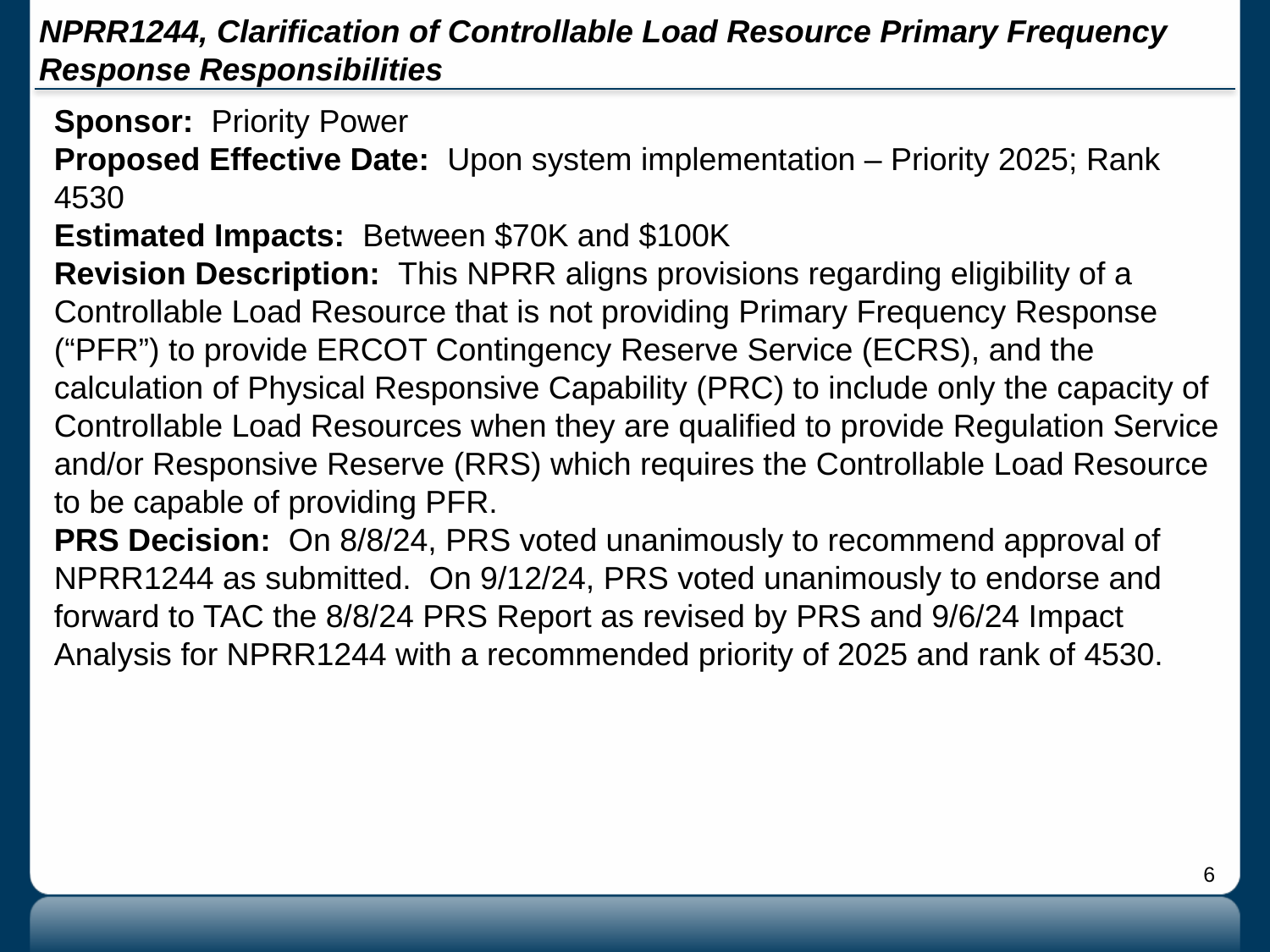

# NPRR1244, Clarification of Controllable Load Resource Primary Frequency Response Responsibilities
Sponsor:  Priority Power
Proposed Effective Date:  Upon system implementation – Priority 2025; Rank 4530
Estimated Impacts:  Between $70K and $100K
Revision Description:  This NPRR aligns provisions regarding eligibility of a Controllable Load Resource that is not providing Primary Frequency Response (“PFR”) to provide ERCOT Contingency Reserve Service (ECRS), and the calculation of Physical Responsive Capability (PRC) to include only the capacity of Controllable Load Resources when they are qualified to provide Regulation Service and/or Responsive Reserve (RRS) which requires the Controllable Load Resource to be capable of providing PFR.
PRS Decision:  On 8/8/24, PRS voted unanimously to recommend approval of NPRR1244 as submitted.  On 9/12/24, PRS voted unanimously to endorse and forward to TAC the 8/8/24 PRS Report as revised by PRS and 9/6/24 Impact Analysis for NPRR1244 with a recommended priority of 2025 and rank of 4530.